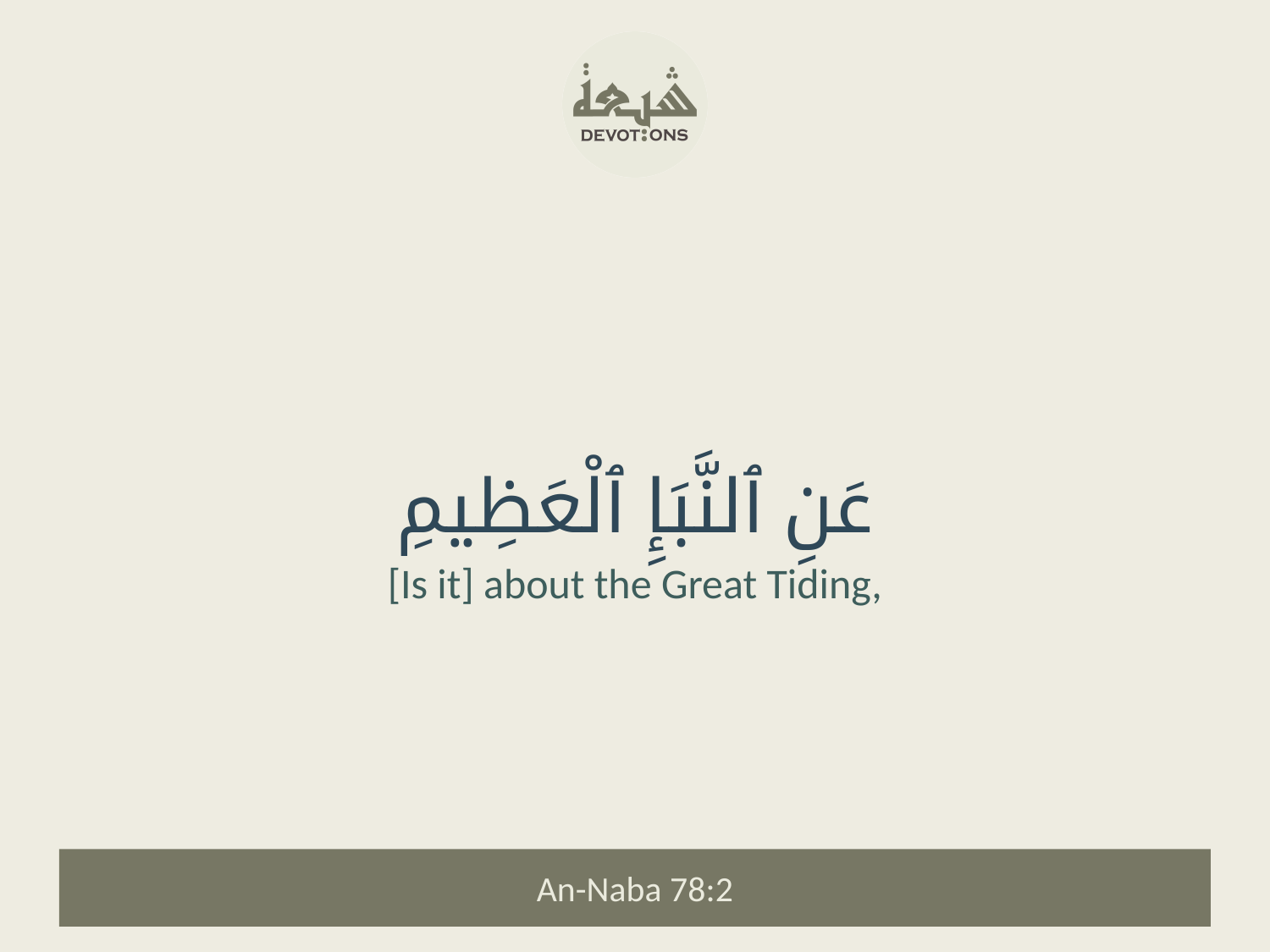

عَنِ ٱلنَّبَإِ ٱلْعَظِيمِ
[Is it] about the Great Tiding,
An-Naba 78:2